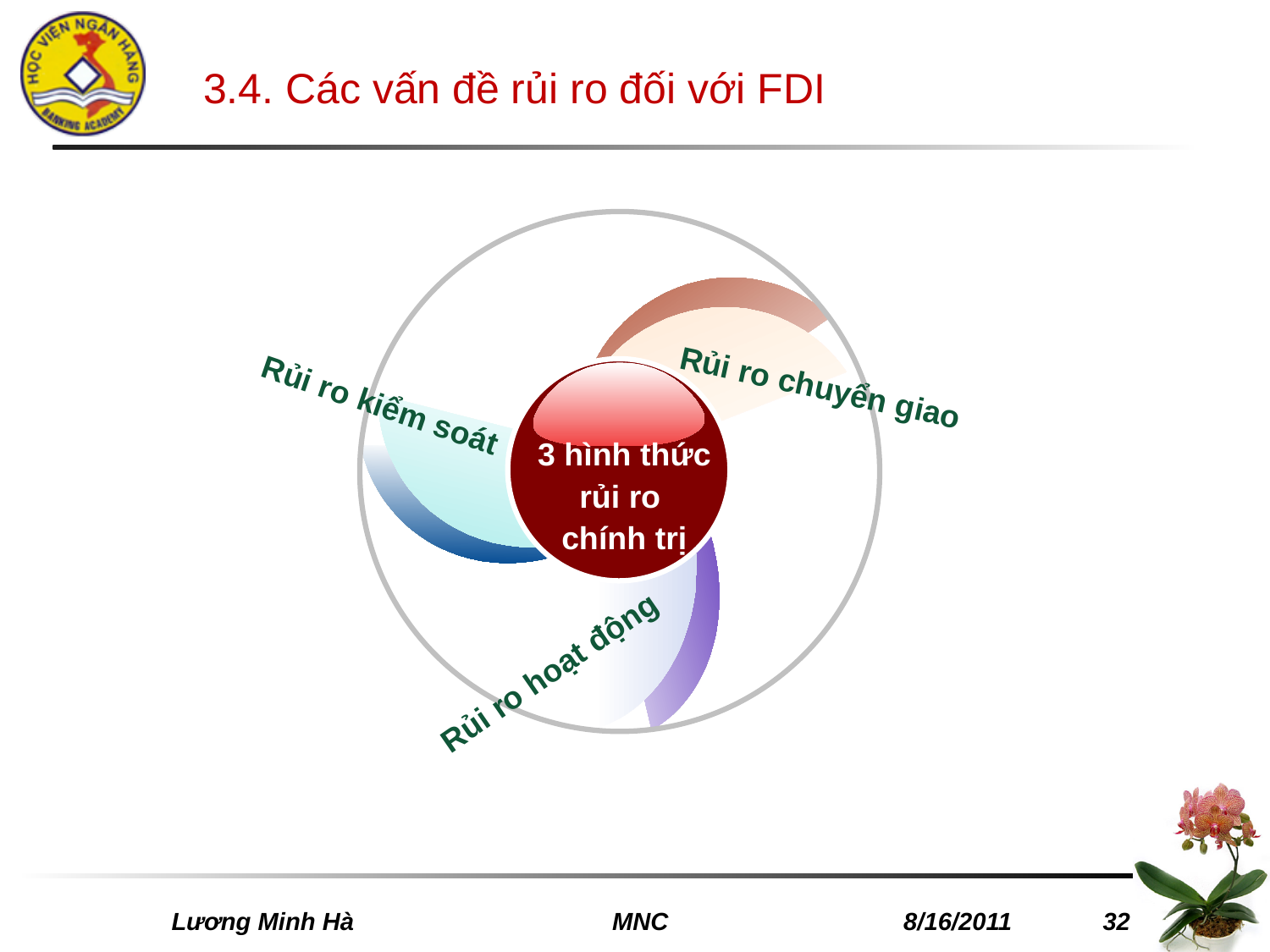

# 3.4. Các vấn đề rủi ro đối với FDI

Rủi ro chuyển giao

Rủi ro kiểm soát

Rủi ro hoạt động

3 hình thức rủi ro
chính trị
 Lương Minh Hà